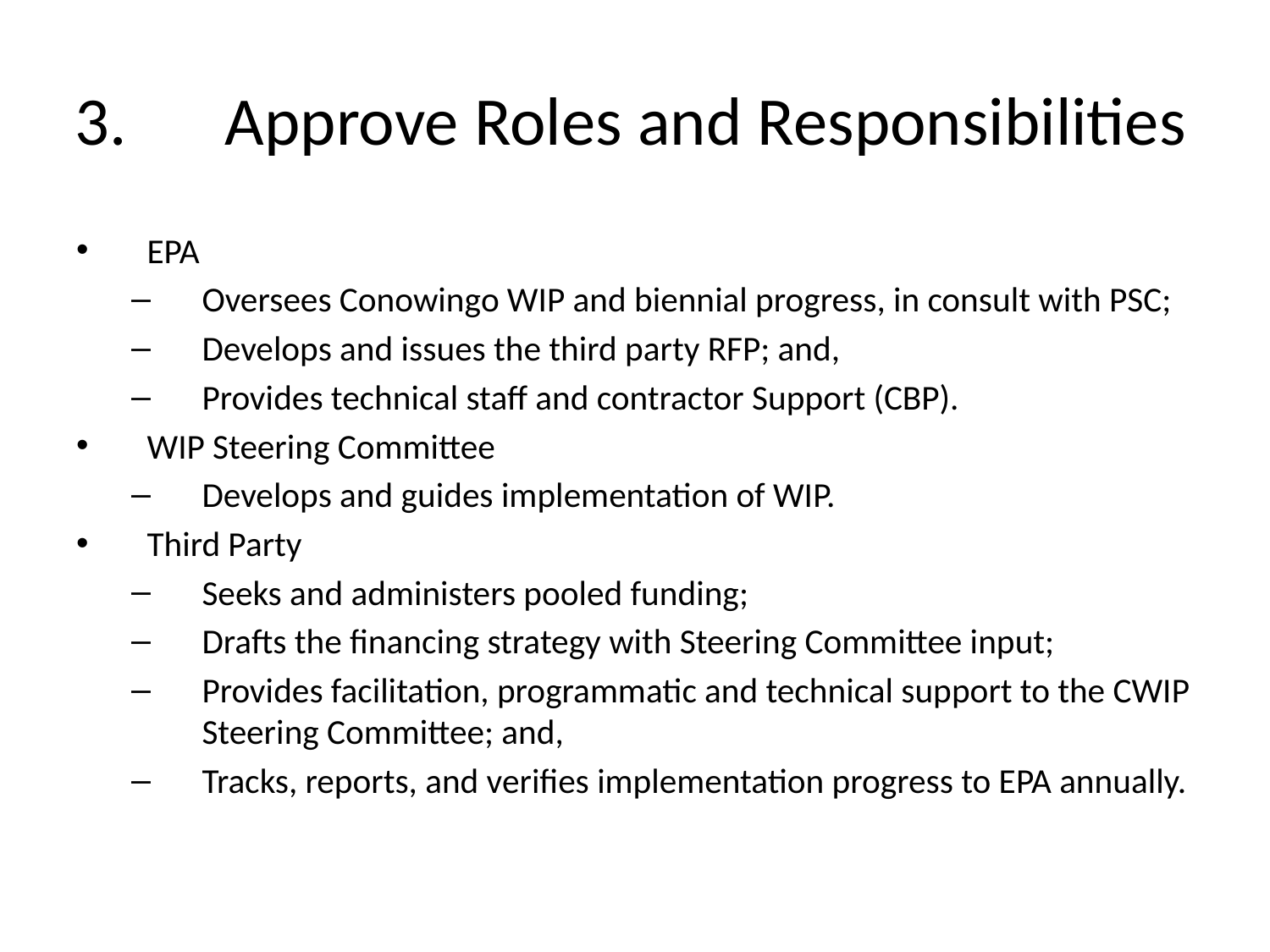

# Approve Roles and Responsibilities
EPA
Oversees Conowingo WIP and biennial progress, in consult with PSC;
Develops and issues the third party RFP; and,
Provides technical staff and contractor Support (CBP).
WIP Steering Committee
Develops and guides implementation of WIP.
Third Party
Seeks and administers pooled funding;
Drafts the financing strategy with Steering Committee input;
Provides facilitation, programmatic and technical support to the CWIP Steering Committee; and,
Tracks, reports, and verifies implementation progress to EPA annually.